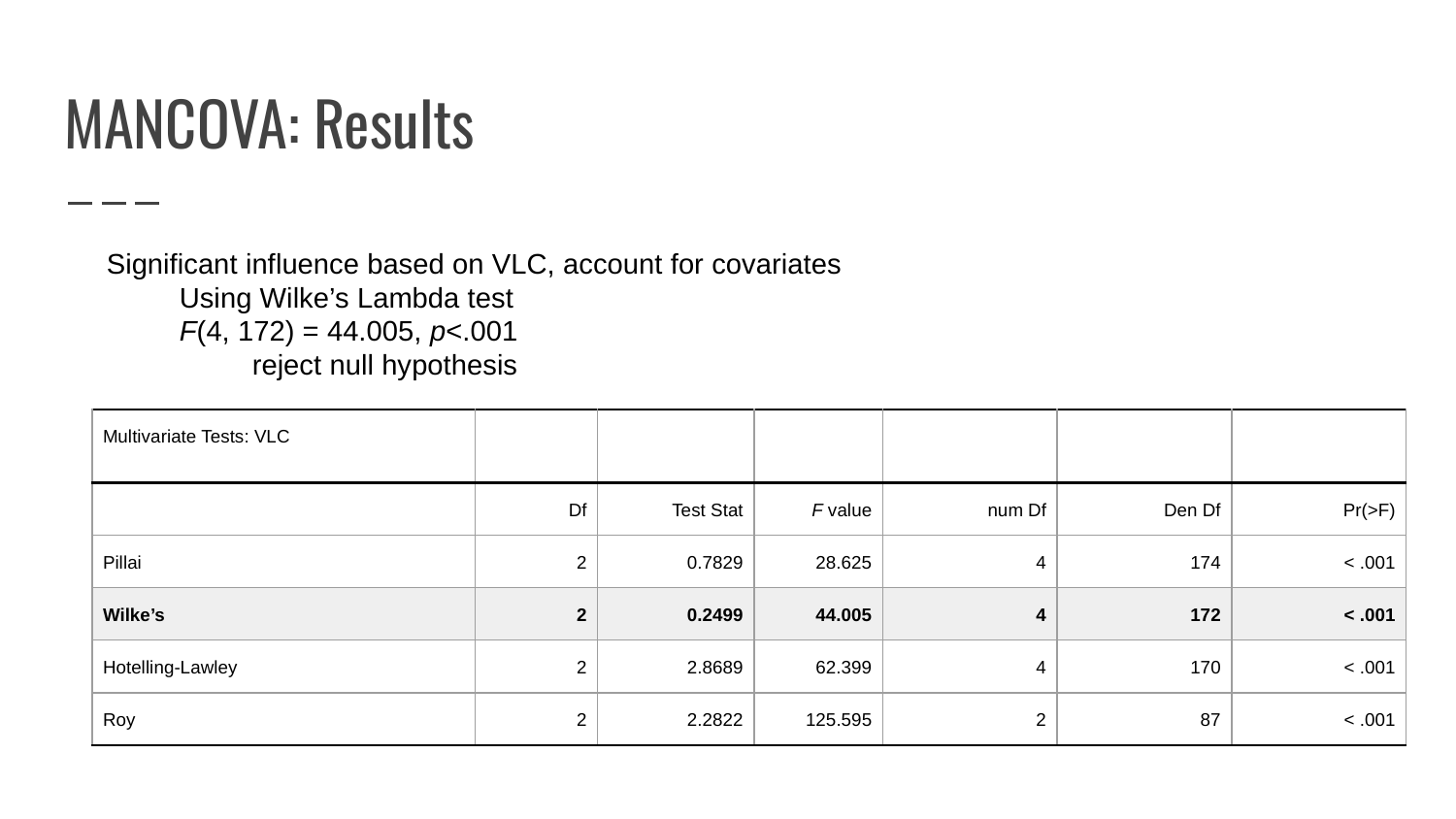

# MANCOVA: Results
Significant influence based on VLC, account for covariates
Using Wilke’s Lambda test
F(4, 172) = 44.005, p<.001
reject null hypothesis
| Multivariate Tests: VLC |  |  |  |  |  |  |
| --- | --- | --- | --- | --- | --- | --- |
|  | Df | Test Stat | F value | num Df | Den Df | Pr(>F) |
| Pillai | 2 | 0.7829 | 28.625 | 4 | 174 | < .001 |
| Wilke’s | 2 | 0.2499 | 44.005 | 4 | 172 | < .001 |
| Hotelling-Lawley | 2 | 2.8689 | 62.399 | 4 | 170 | < .001 |
| Roy | 2 | 2.2822 | 125.595 | 2 | 87 | < .001 |